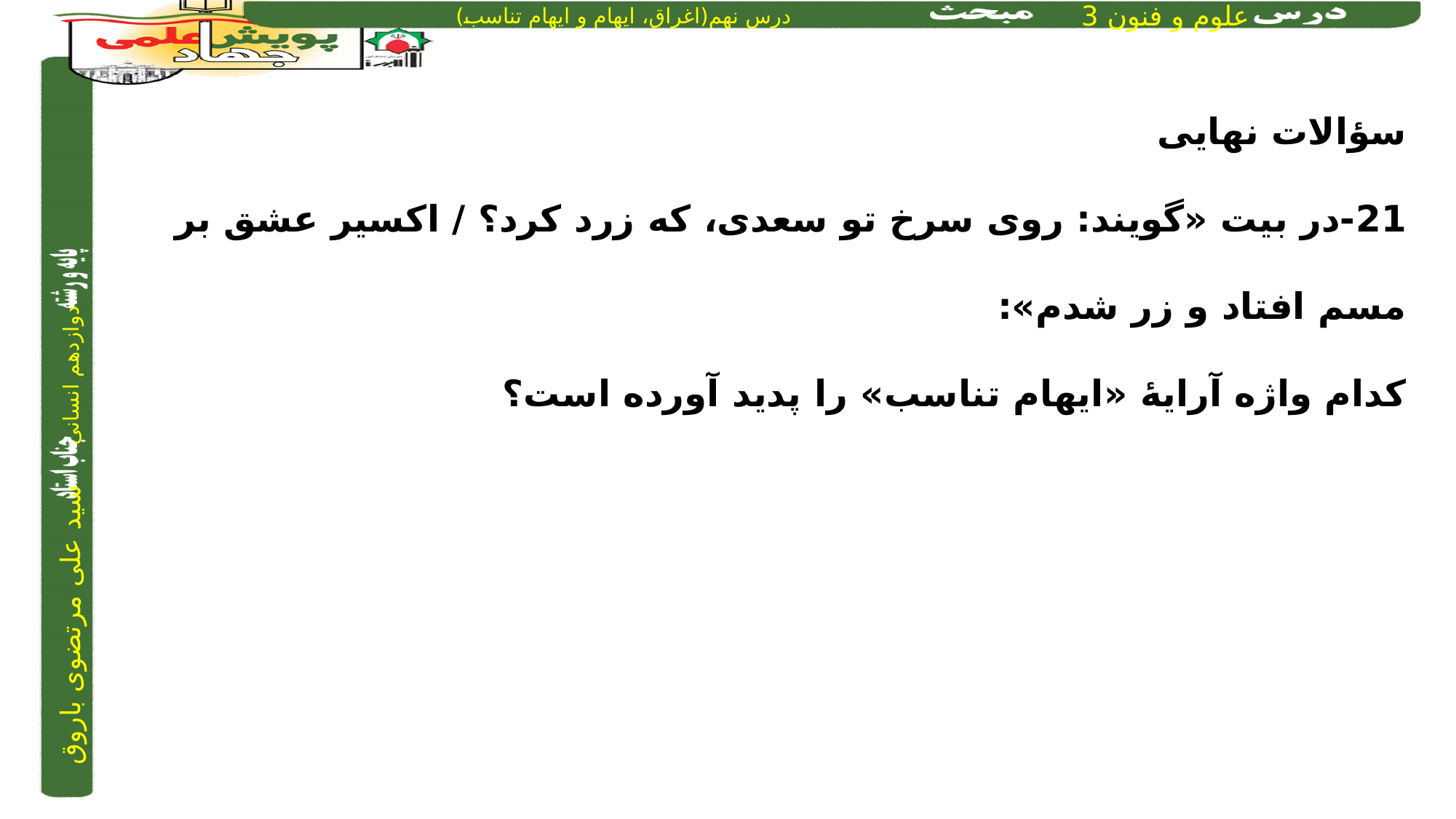

سؤالات نهایی
21-در بیت «گویند: روی سرخ تو سعدی، که زرد کرد؟ / اکسیر عشق بر مسم افتاد و زر شدم»:
کدام واژه آرایۀ «ایهام تناسب» را پدید آورده است؟